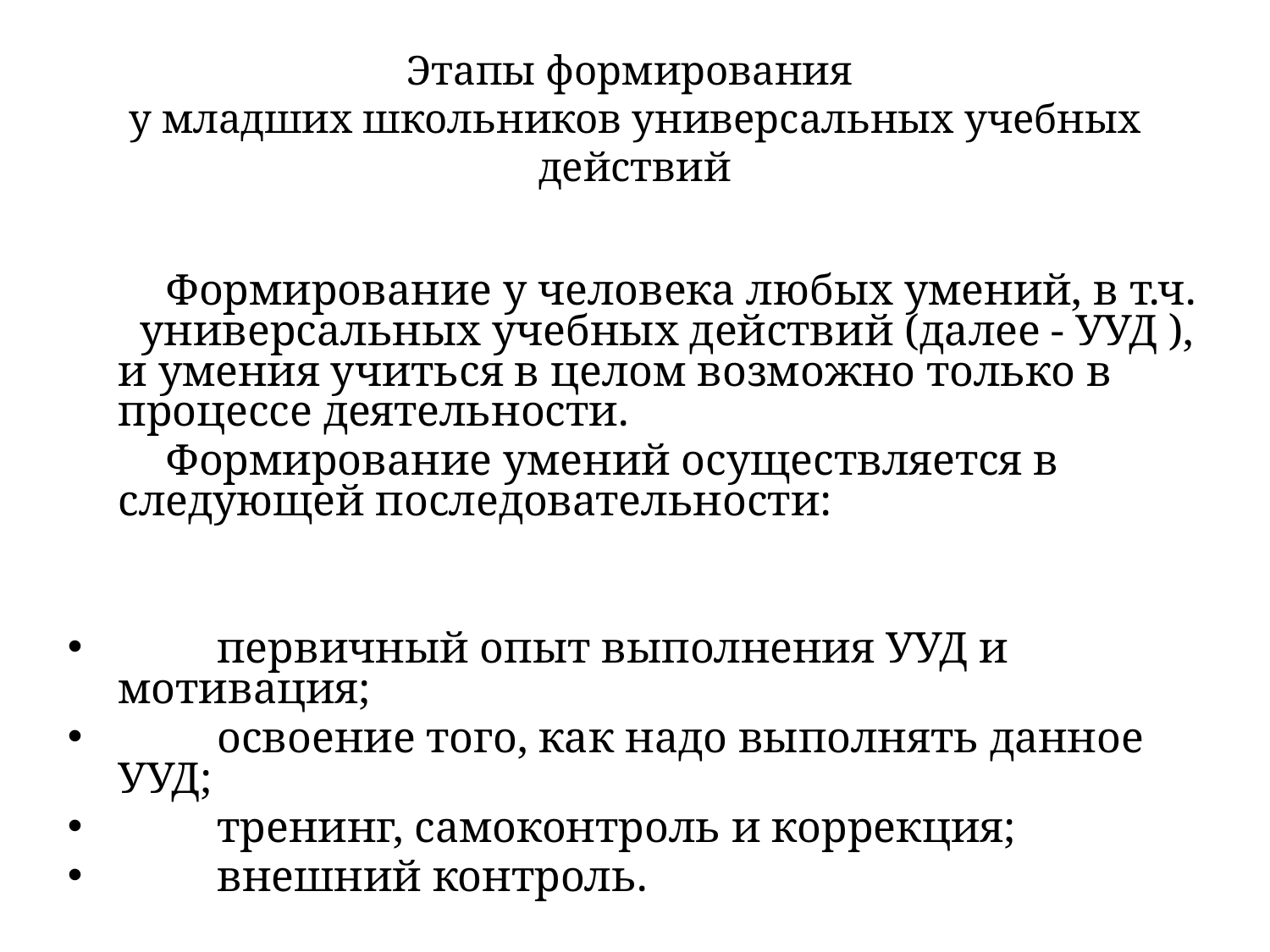

# Этапы формирования у младших школьников универсальных учебных действий
         Формирование у человека любых умений, в т.ч.    универсальных учебных действий (далее - УУД ), и умения учиться в целом возможно только в процессе деятельности.
         Формирование умений осуществляется в следующей последовательности:

         первичный опыт выполнения УУД и мотивация;
         освоение того, как надо выполнять данное УУД;
         тренинг, самоконтроль и коррекция;
         внешний контроль.